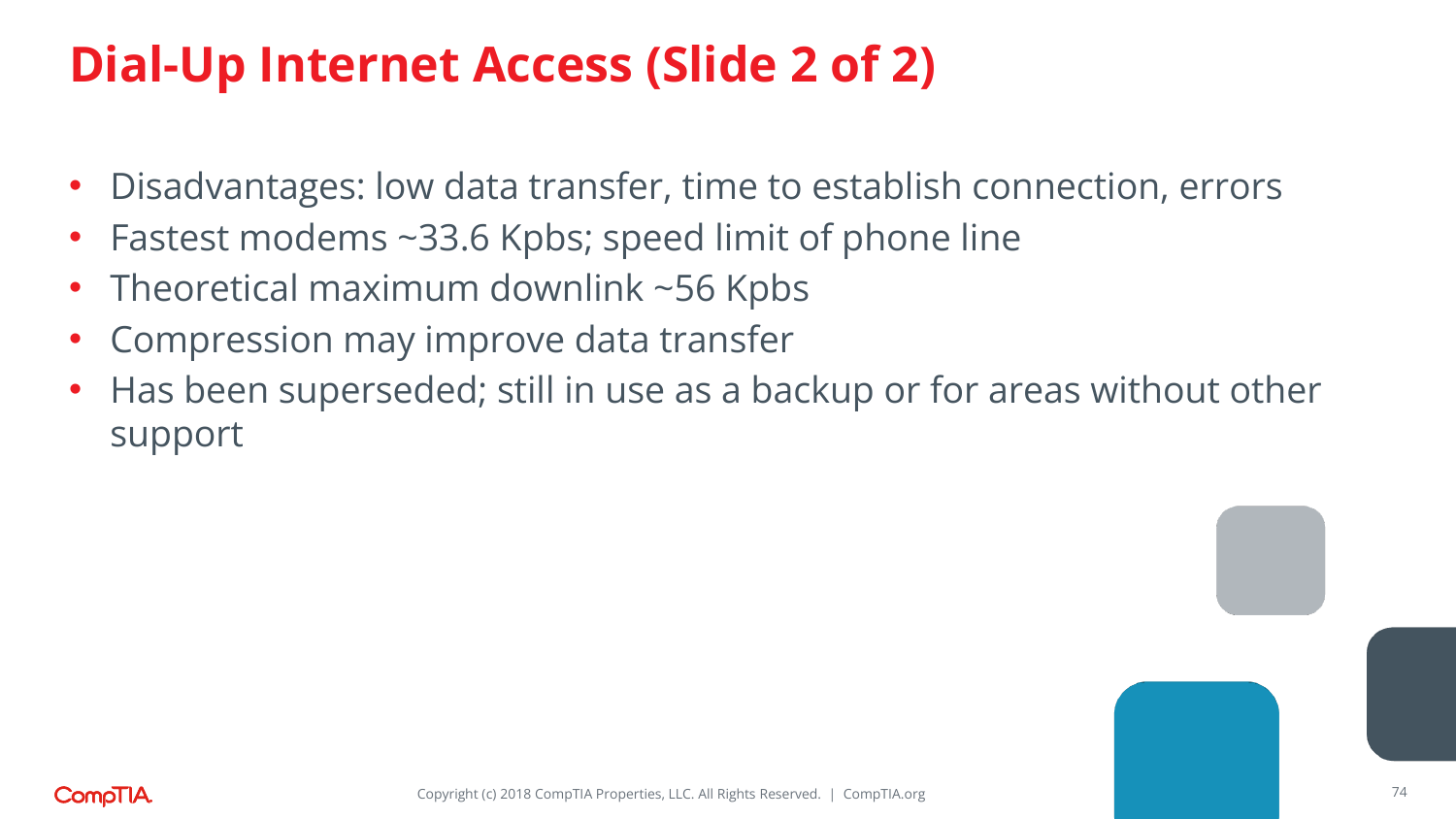

# Dial-Up Internet Access (Slide 2 of 2)
Disadvantages: low data transfer, time to establish connection, errors
Fastest modems ~33.6 Kpbs; speed limit of phone line
Theoretical maximum downlink ~56 Kpbs
Compression may improve data transfer
Has been superseded; still in use as a backup or for areas without other support

74